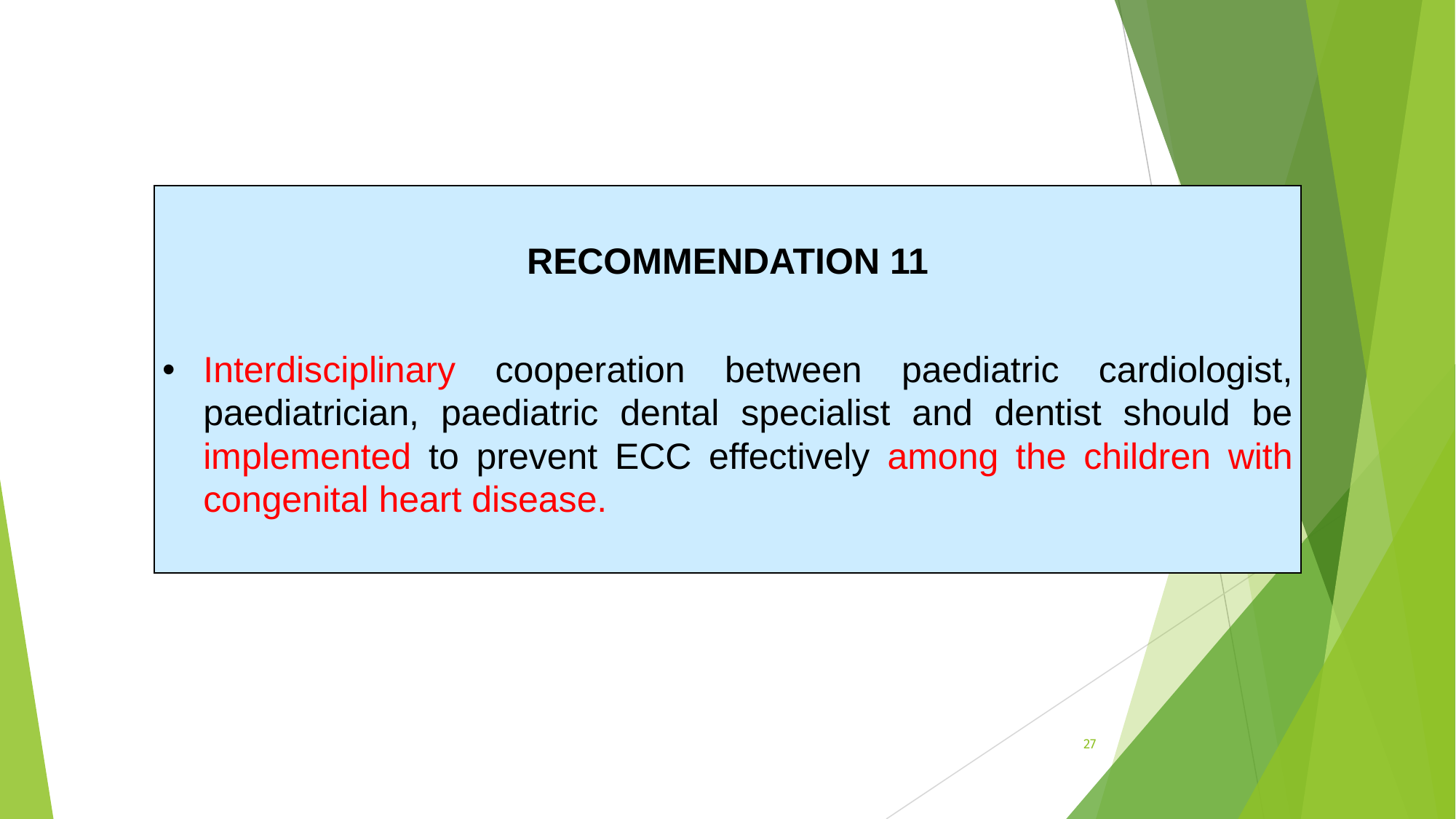

| RECOMMENDATION 11 Interdisciplinary cooperation between paediatric cardiologist, paediatrician, paediatric dental specialist and dentist should be implemented to prevent ECC effectively among the children with congenital heart disease. |
| --- |
27